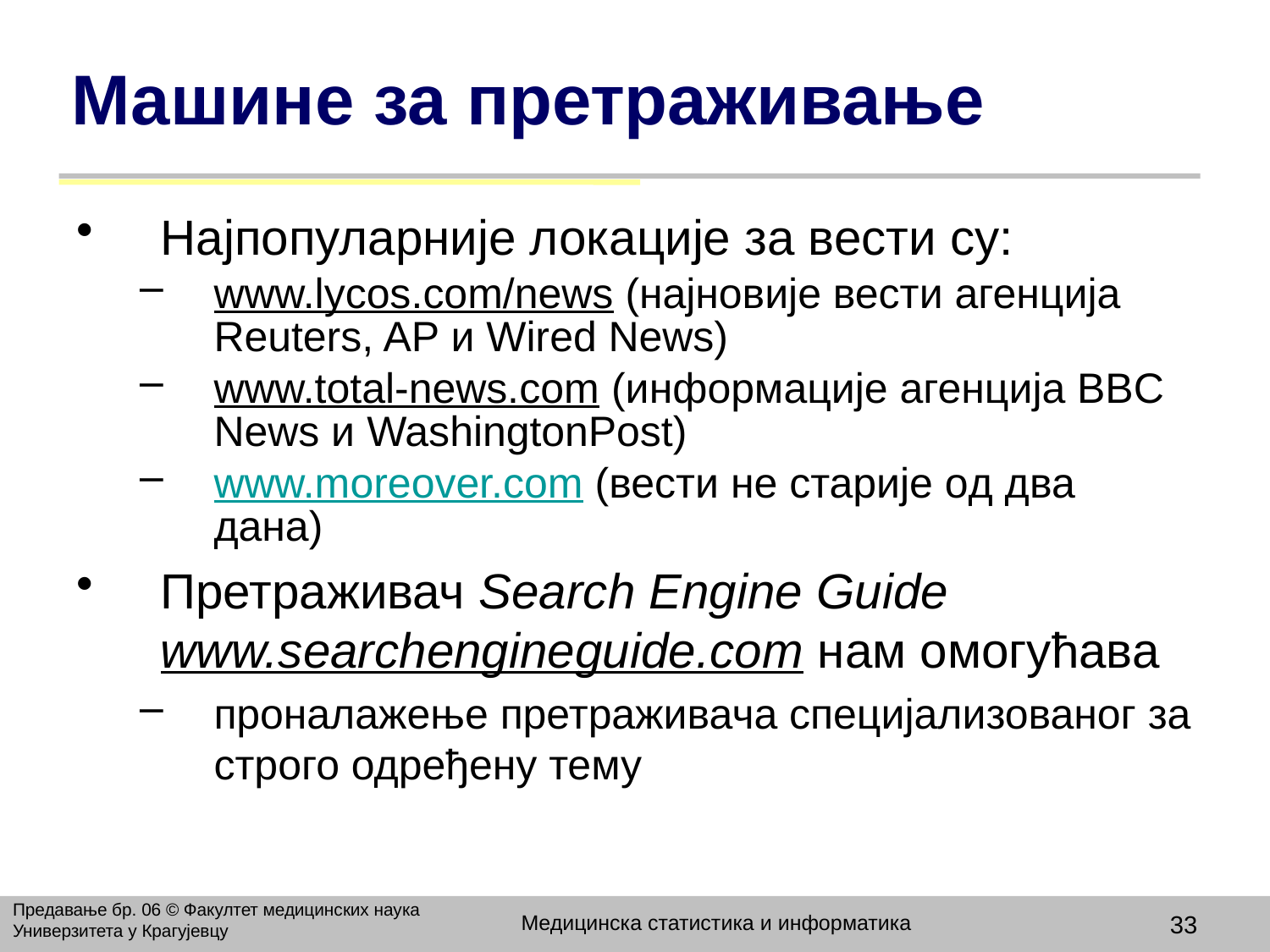

# Машине за претраживање
Најпопуларније локације за вести су:
www.lycos.com/news (најновије вести агенција Reuters, AP и Wired News)
www.total-news.com (информације агенција BBC News и WashingtonPost)
www.moreover.com (вести не старије oд два дана)
Претраживач Search Engine Guide www.searchengineguide.com нам омогућава
проналажење претраживача специјализованог за строго одређену тему
Предавање бр. 06 © Факултет медицинских наука Универзитета у Крагујевцу
Медицинска статистика и информатика
33